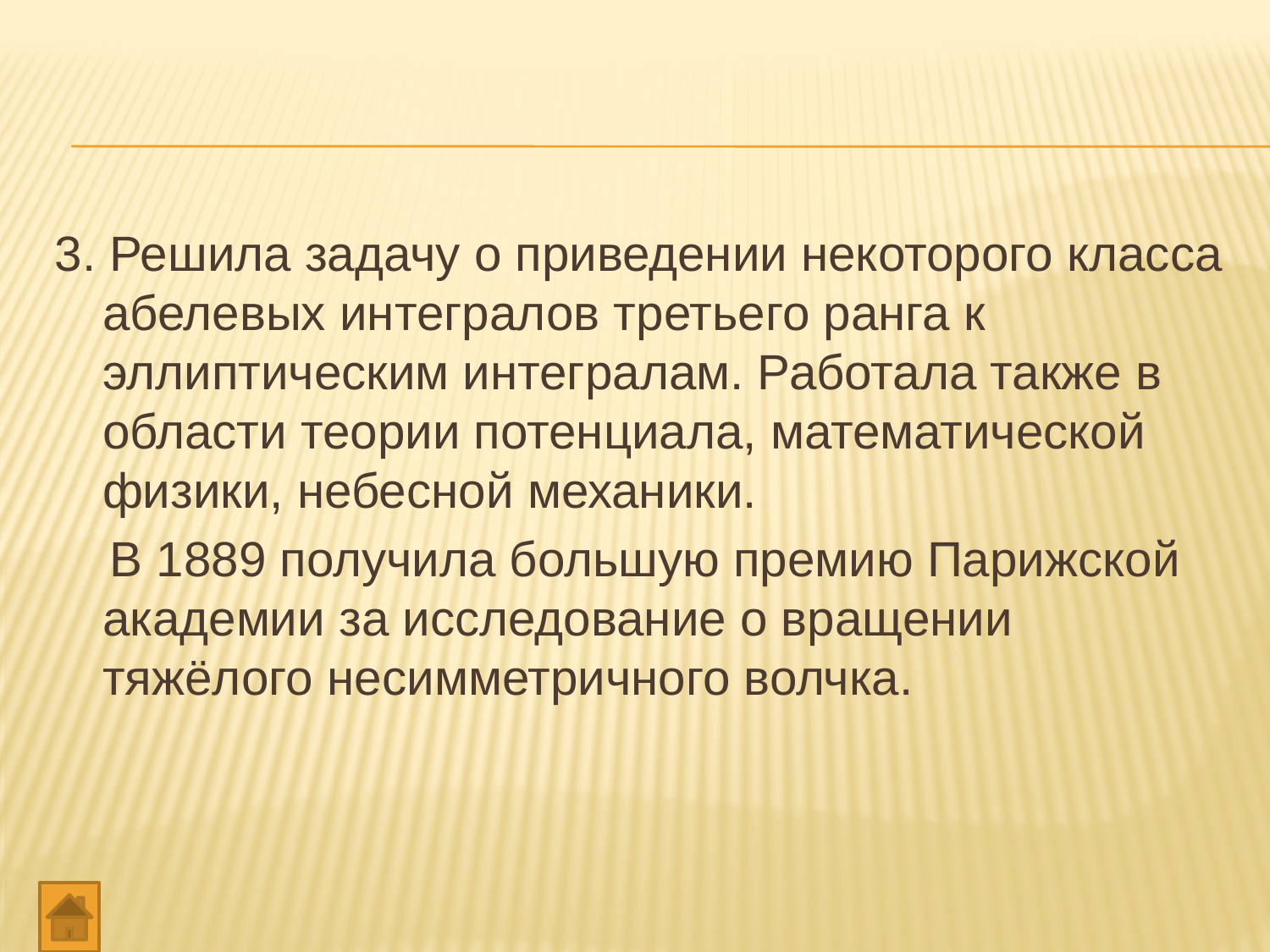

#
3. Решила задачу о приведении некоторого класса абелевых интегралов третьего ранга к эллиптическим интегралам. Работала также в области теории потенциала, математической физики, небесной механики.
    В 1889 получила большую премию Парижской академии за исследование о вращении тяжёлого несимметричного волчка.